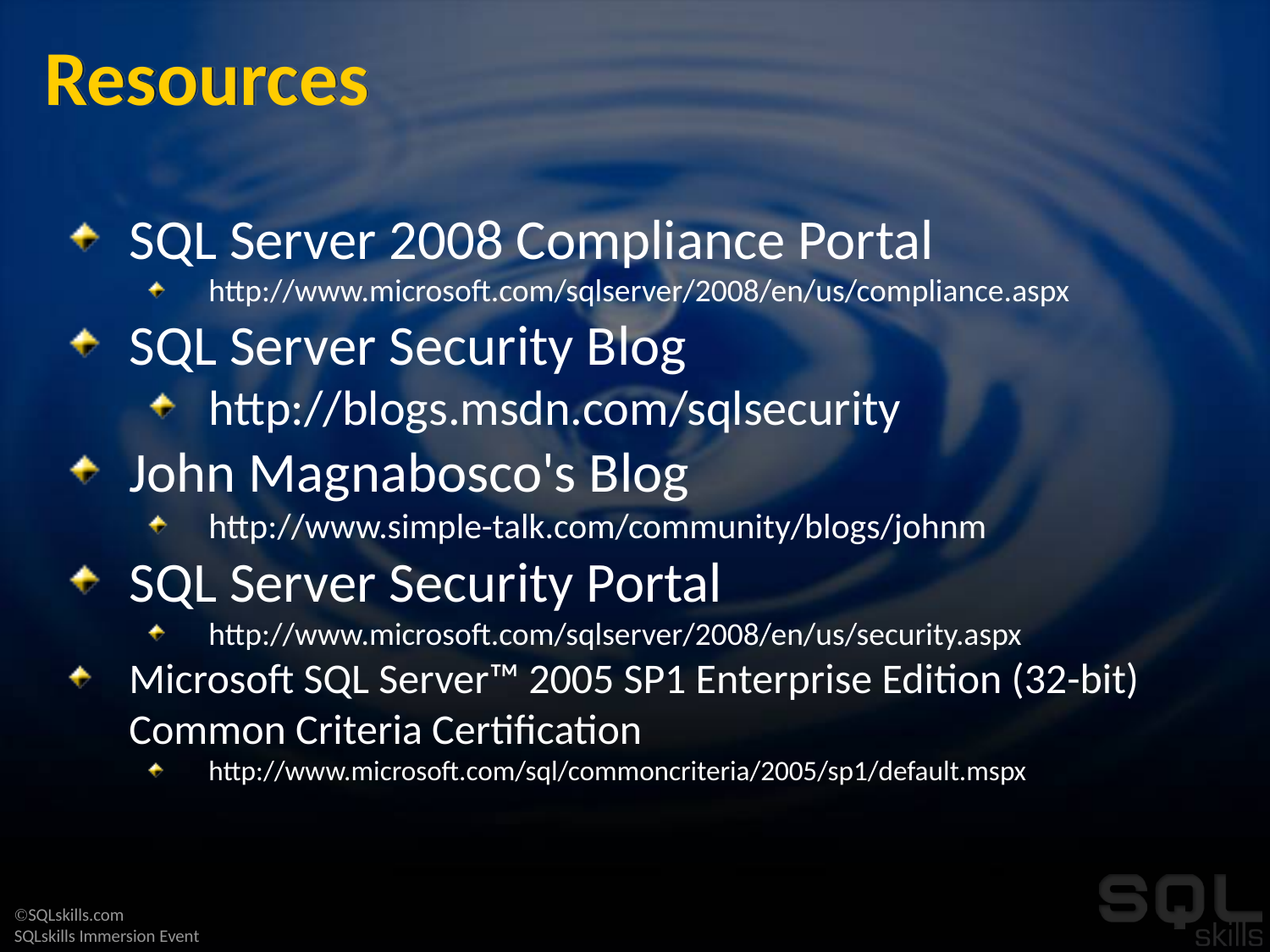

# Resources
SQL Server 2008 Compliance Portal
http://www.microsoft.com/sqlserver/2008/en/us/compliance.aspx
SQL Server Security Blog
http://blogs.msdn.com/sqlsecurity
John Magnabosco's Blog
http://www.simple-talk.com/community/blogs/johnm
SQL Server Security Portal
http://www.microsoft.com/sqlserver/2008/en/us/security.aspx
Microsoft SQL Server™ 2005 SP1 Enterprise Edition (32-bit) Common Criteria Certification
http://www.microsoft.com/sql/commoncriteria/2005/sp1/default.mspx